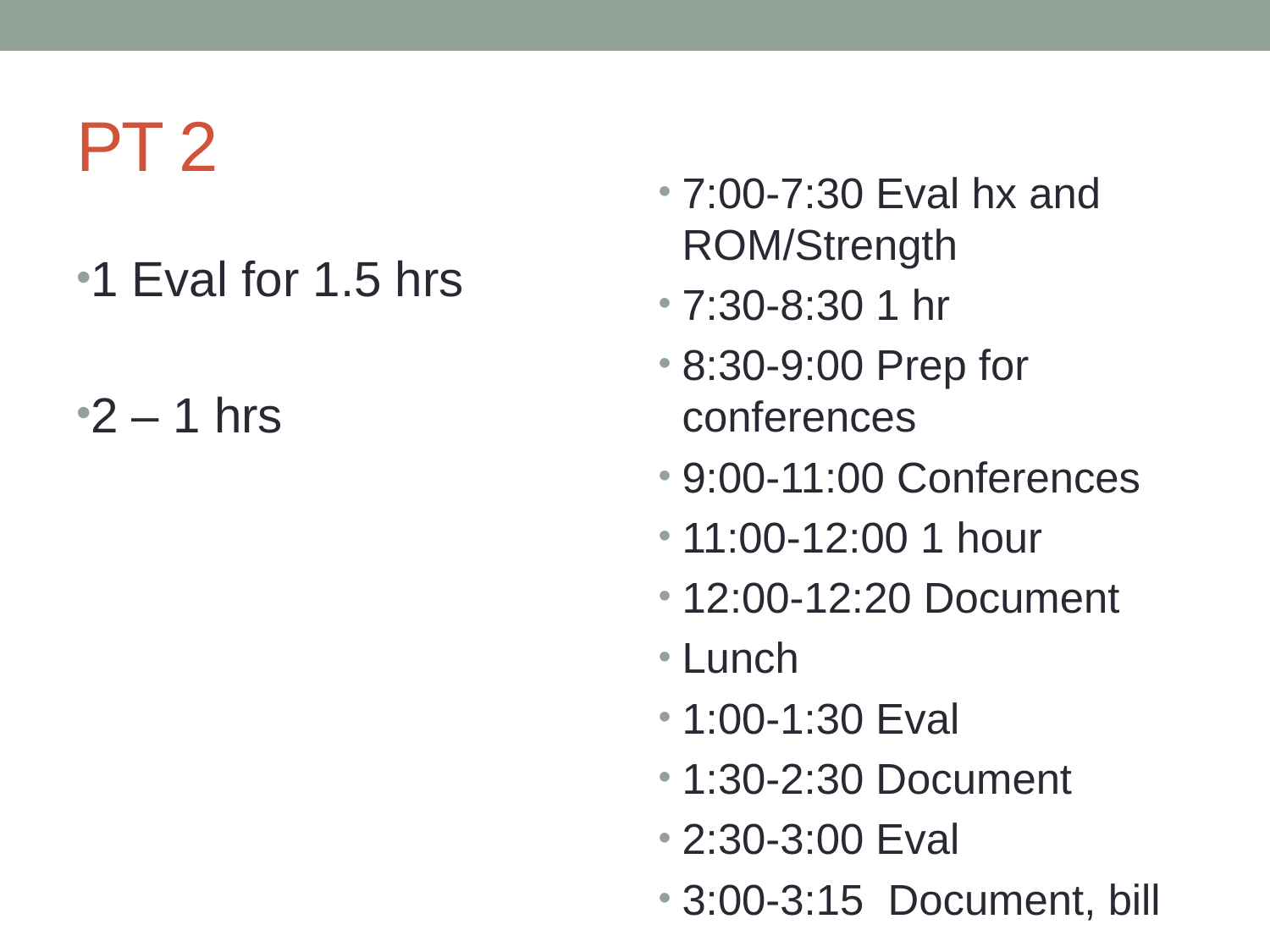

# PT 2
7:00-7:30 Eval hx and ROM/Strength
7:30-8:30 1 hr
8:30-9:00 Prep for conferences
9:00-11:00 Conferences
11:00-12:00 1 hour
12:00-12:20 Document
Lunch
1:00-1:30 Eval
1:30-2:30 Document
2:30-3:00 Eval
3:00-3:15  Document, bill
1 Eval for 1.5 hrs

2 – 1 hrs